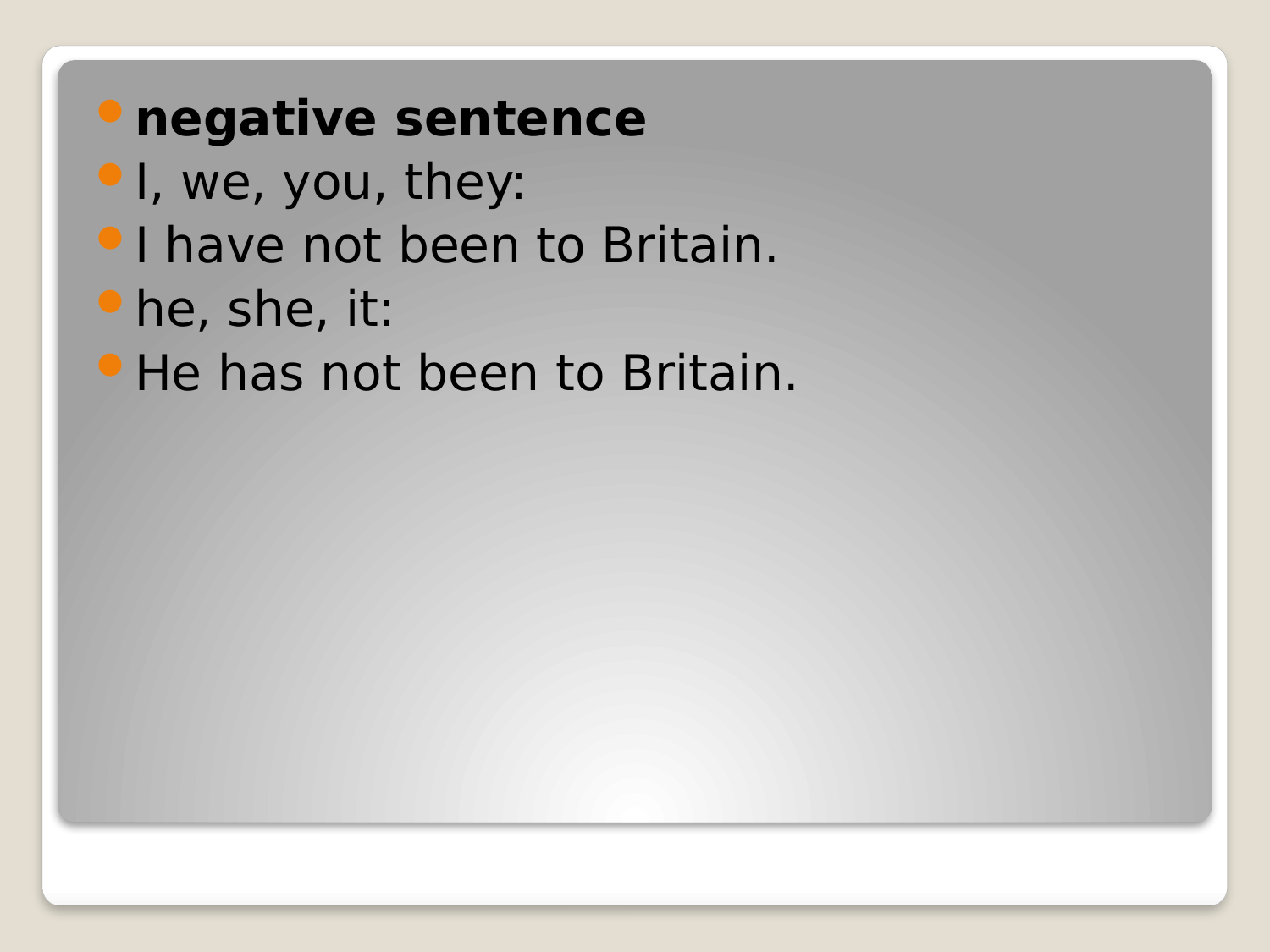

negative sentence
I, we, you, they:
I have not been to Britain.
he, she, it:
He has not been to Britain.

#